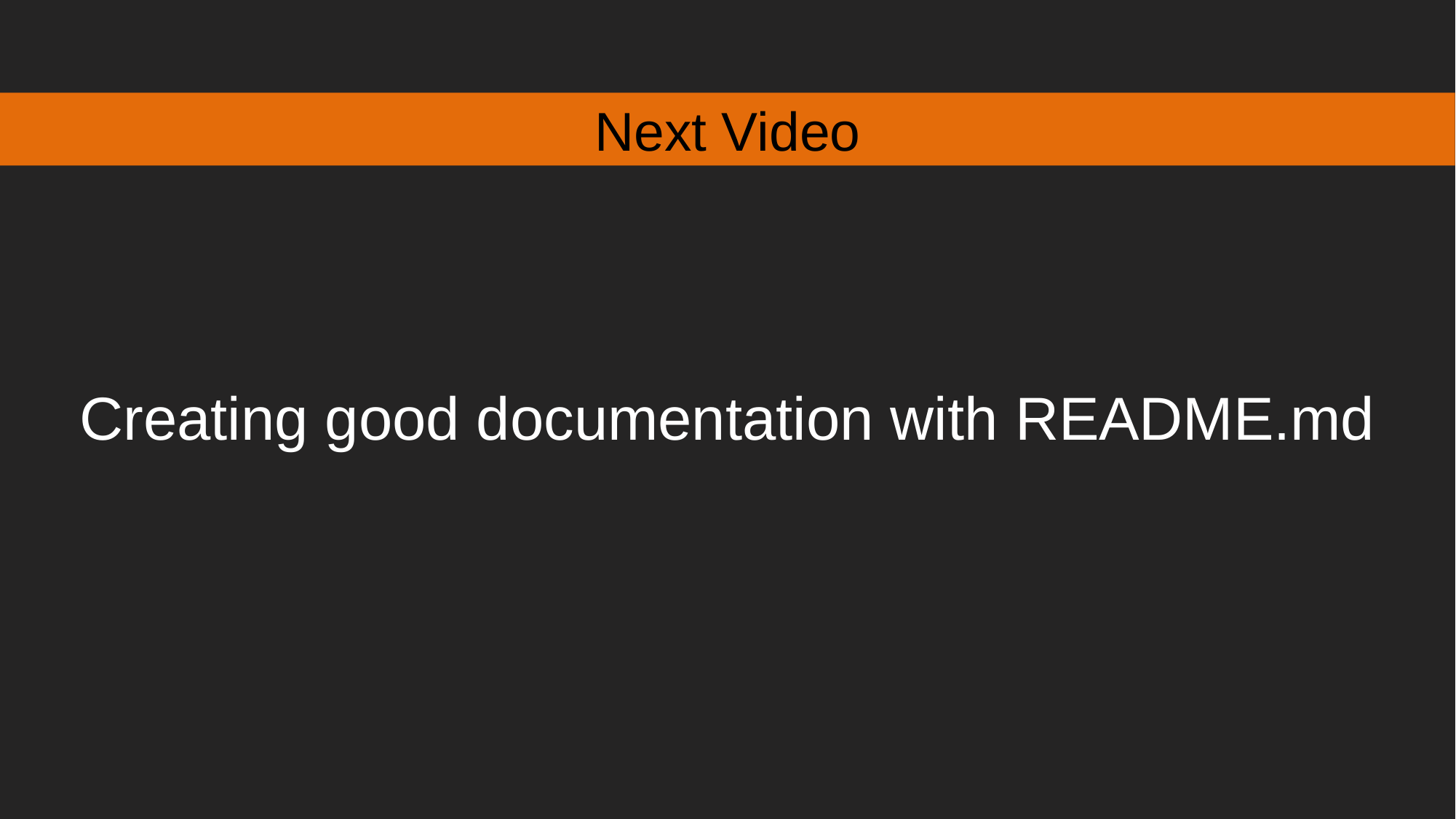

Next Video
Creating good documentation with README.md